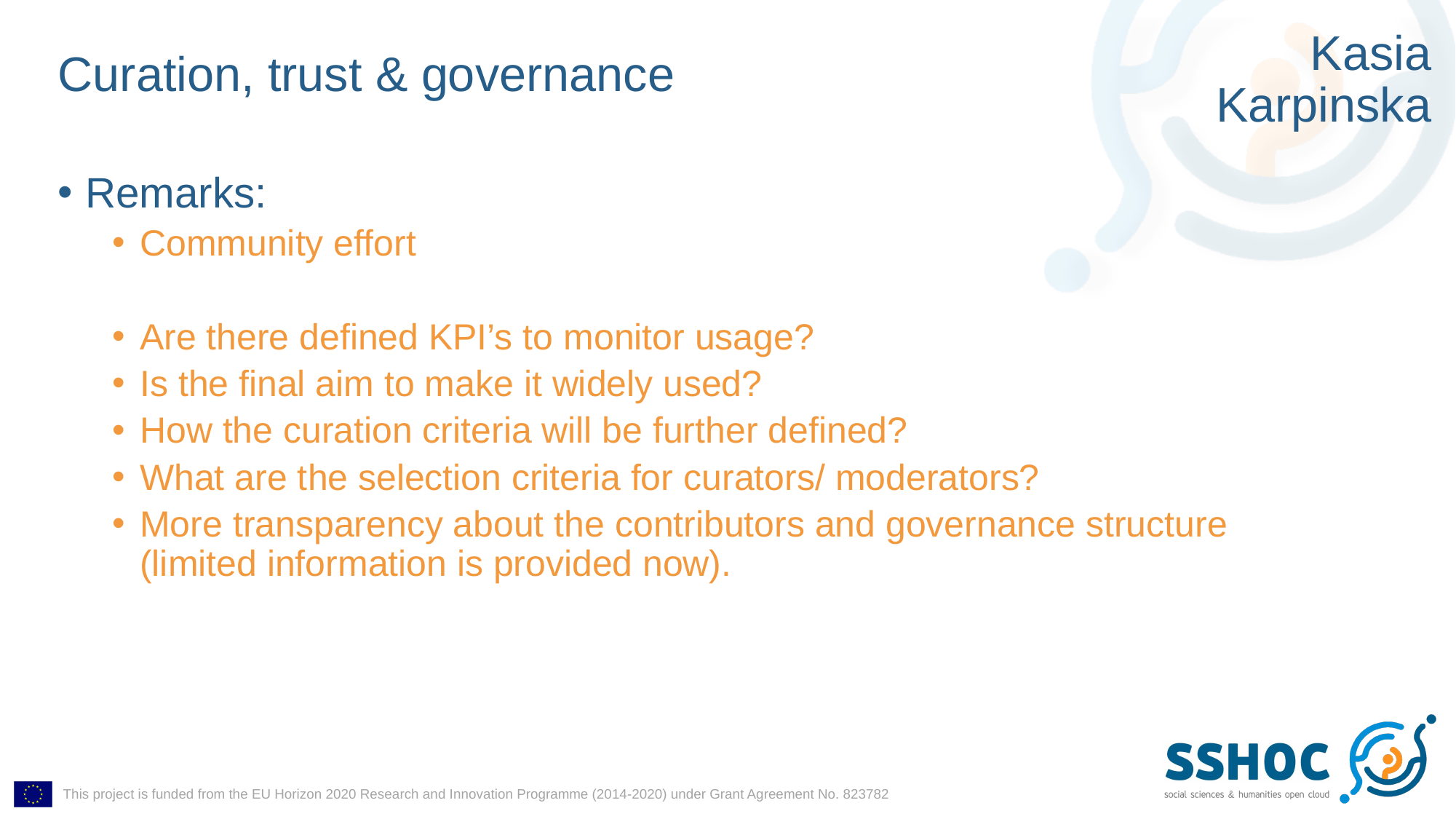

Kasia Karpinska
# Curation, trust & governance
Remarks:
Community effort

Are there defined KPI’s to monitor usage?
Is the final aim to make it widely used?
How the curation criteria will be further defined?
What are the selection criteria for curators/ moderators?
More transparency about the contributors and governance structure (limited information is provided now).